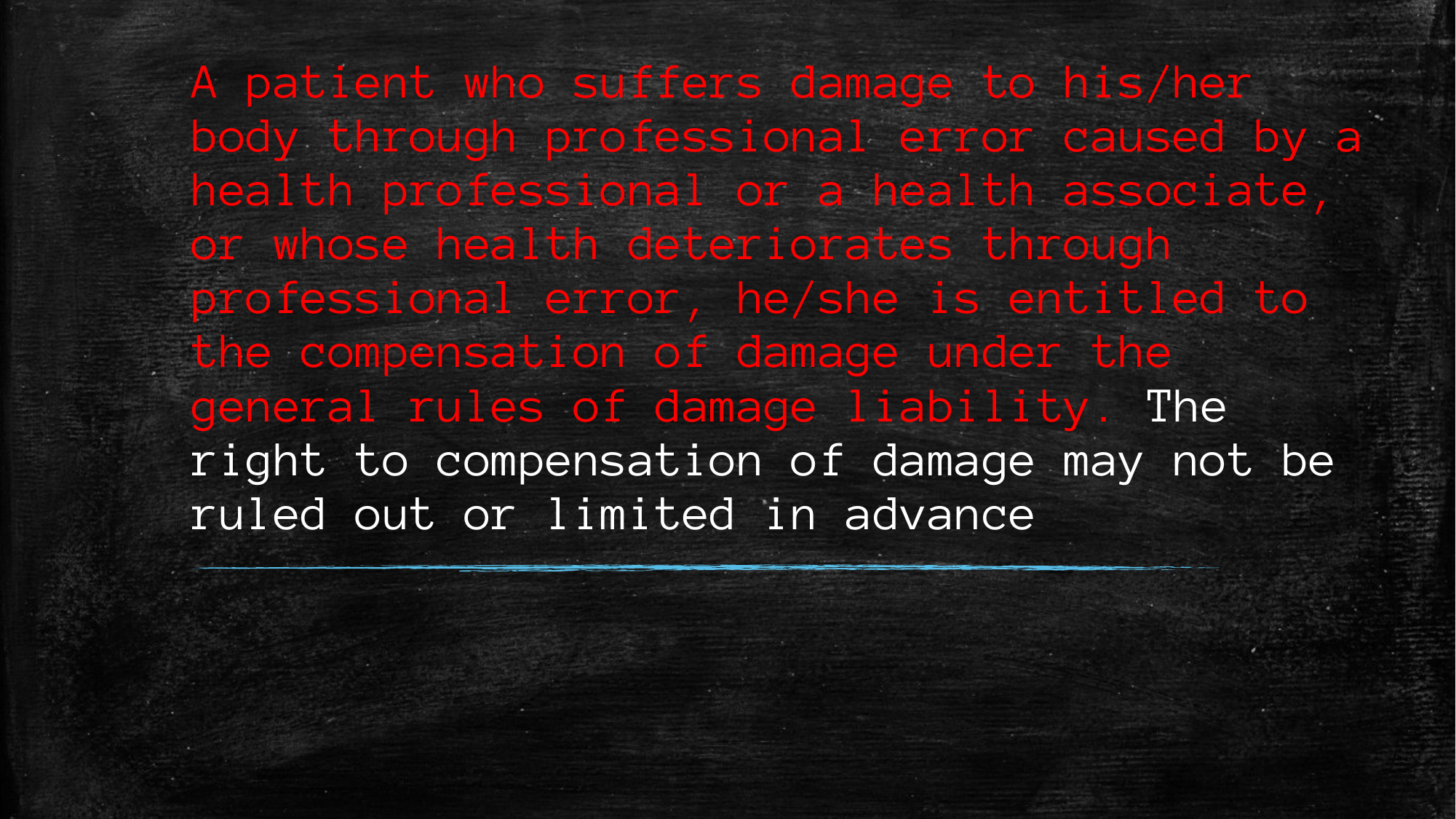

# A patient who suffers damage to his/her body through professional error caused by a health professional or a health associate, or whose health deteriorates through professional error, he/she is entitled to the compensation of damage under the general rules of damage liability. The right to compensation of damage may not be ruled out or limited in advance